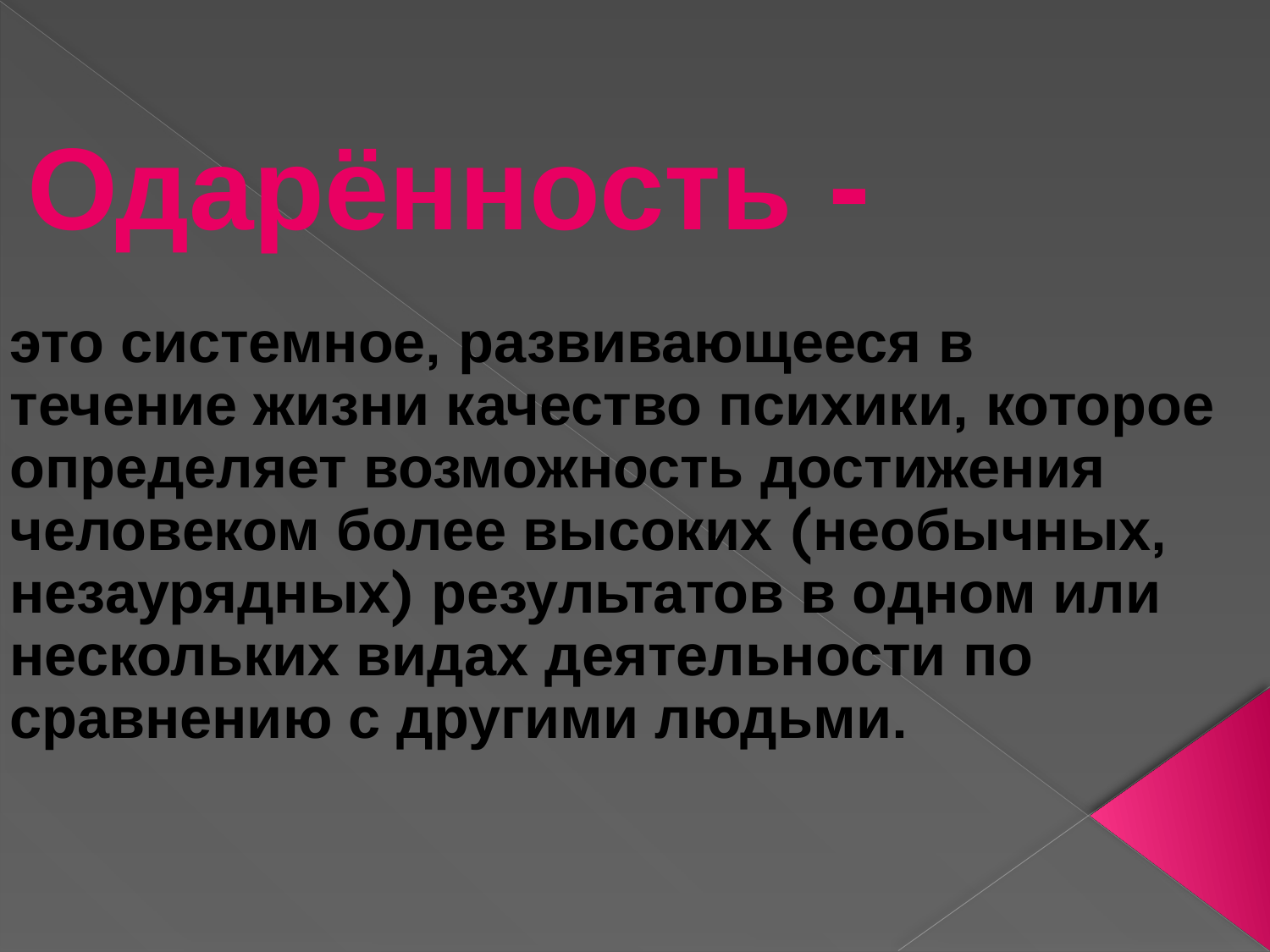

Одарённость -
это системное, развивающееся в течение жизни качество психики, которое определяет возможность достижения человеком более высоких (необычных, незаурядных) результатов в одном или нескольких видах деятельности по сравнению с другими людьми.